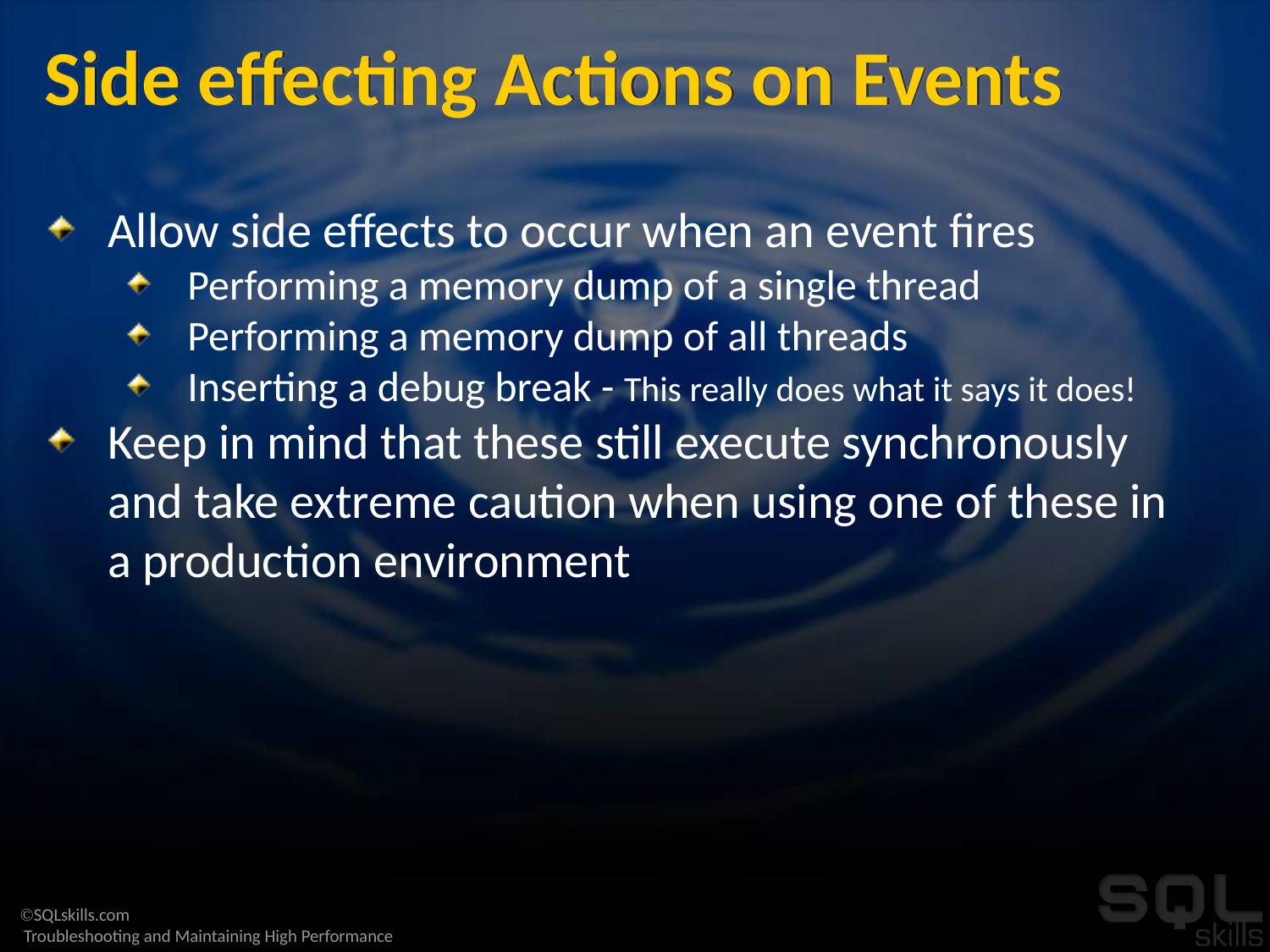

# Side effecting Actions on Events
Allow side effects to occur when an event fires
Performing a memory dump of a single thread
Performing a memory dump of all threads
Inserting a debug break - This really does what it says it does!
Keep in mind that these still execute synchronously and take extreme caution when using one of these in a production environment